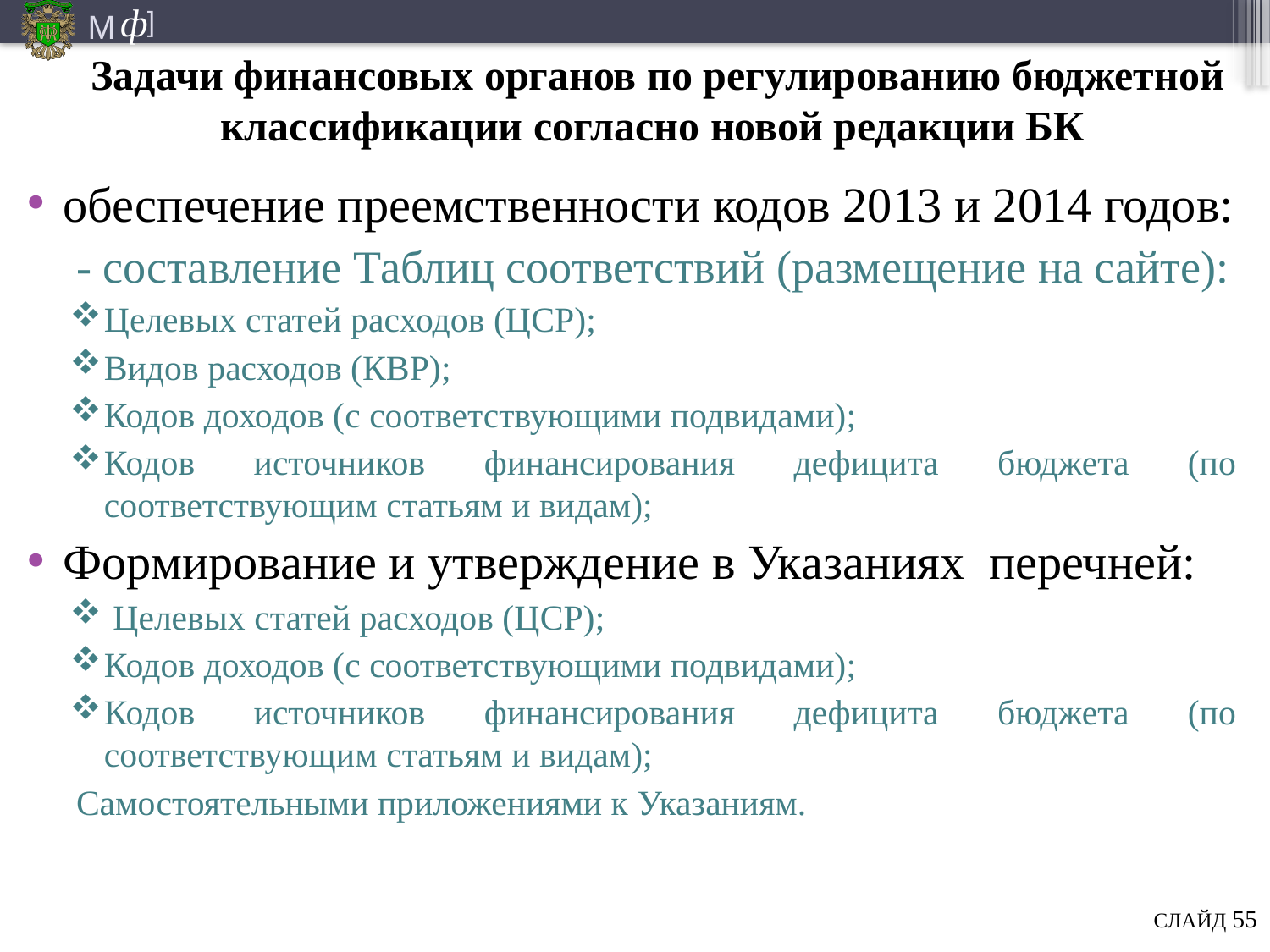

# Задачи финансовых органов по регулированию бюджетной классификации согласно новой редакции БК
обеспечение преемственности кодов 2013 и 2014 годов:
- составление Таблиц соответствий (размещение на сайте):
Целевых статей расходов (ЦСР);
Видов расходов (КВР);
Кодов доходов (с соответствующими подвидами);
Кодов источников финансирования дефицита бюджета (по соответствующим статьям и видам);
Формирование и утверждение в Указаниях  перечней:
 Целевых статей расходов (ЦСР);
Кодов доходов (с соответствующими подвидами);
Кодов источников финансирования дефицита бюджета (по соответствующим статьям и видам);
Самостоятельными приложениями к Указаниям.

СЛАЙД 55